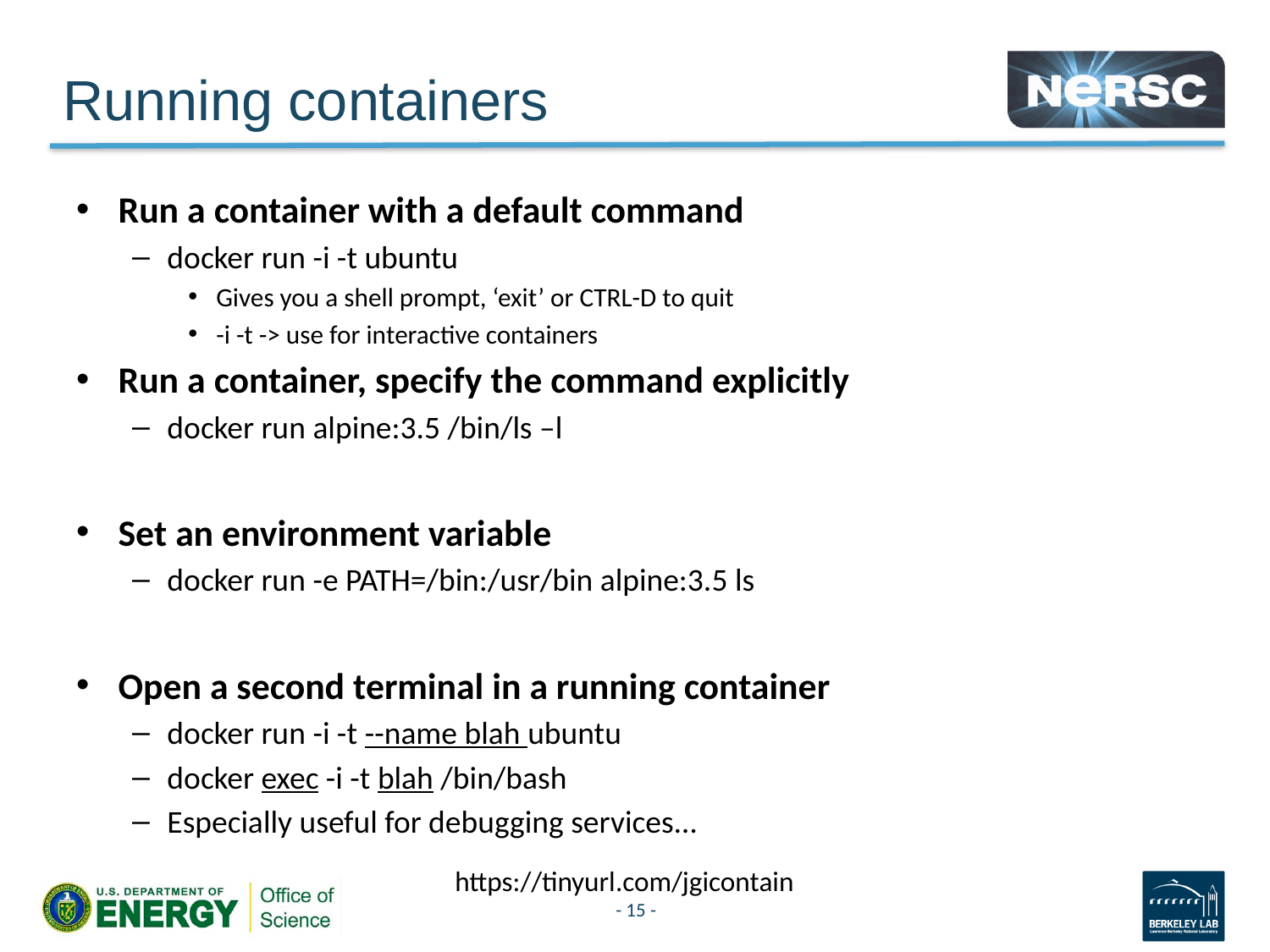

# Running containers
Run a container with a default command
docker run -i -t ubuntu
Gives you a shell prompt, ‘exit’ or CTRL-D to quit
-i -t -> use for interactive containers
Run a container, specify the command explicitly
docker run alpine:3.5 /bin/ls –l

Set an environment variable
docker run -e PATH=/bin:/usr/bin alpine:3.5 ls

Open a second terminal in a running container
docker run -i -t --name blah ubuntu
docker exec -i -t blah /bin/bash
Especially useful for debugging services…

https://tinyurl.com/jgicontain
- 15 -